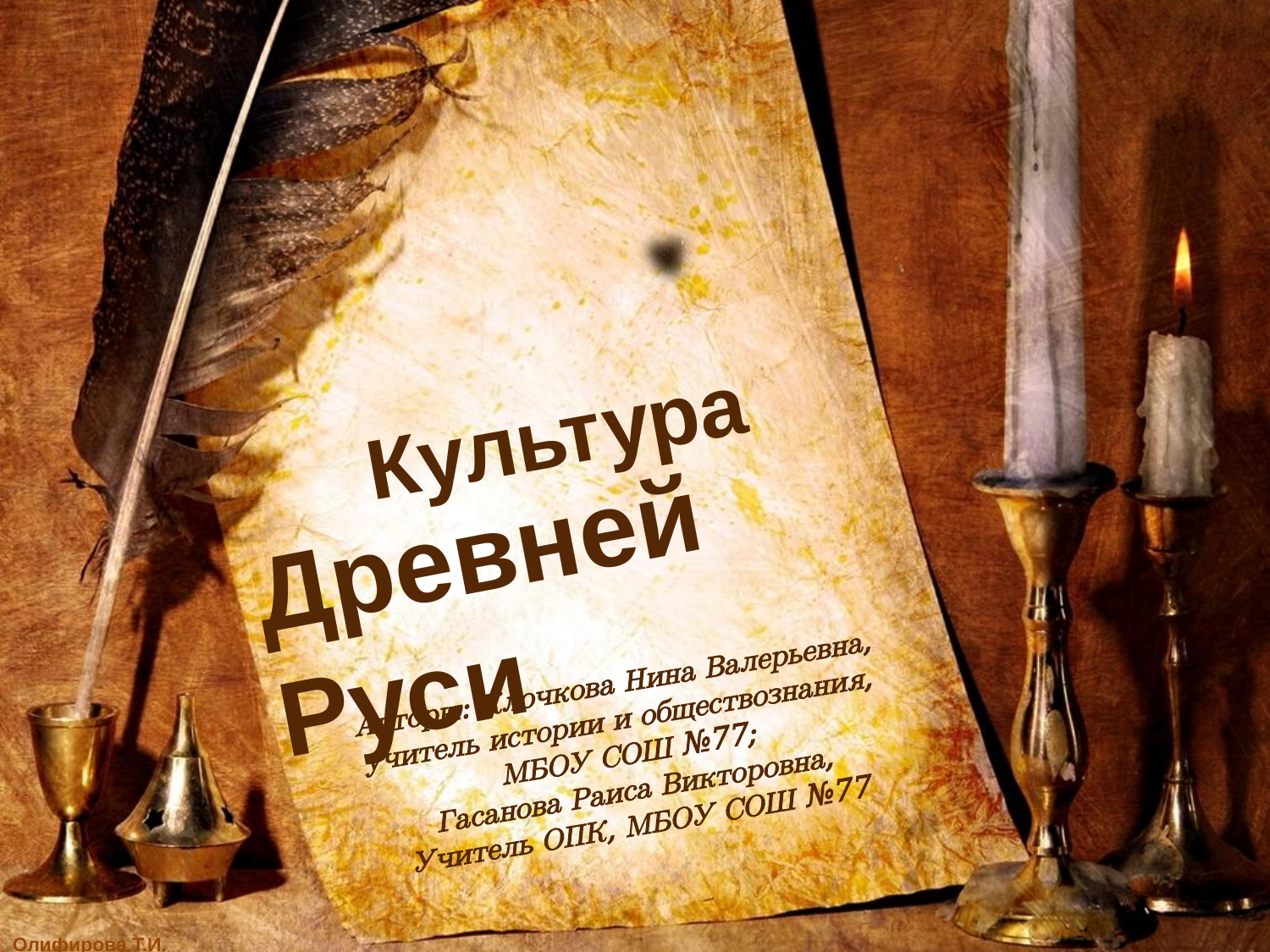

Культура

Древней Руси
Авторы: Клочкова Нина Валерьевна,
учитель истории и обществознания,
МБОУ СОШ №77;
Гасанова Раиса Викторовна,
Учитель ОПК, МБОУ СОШ №77